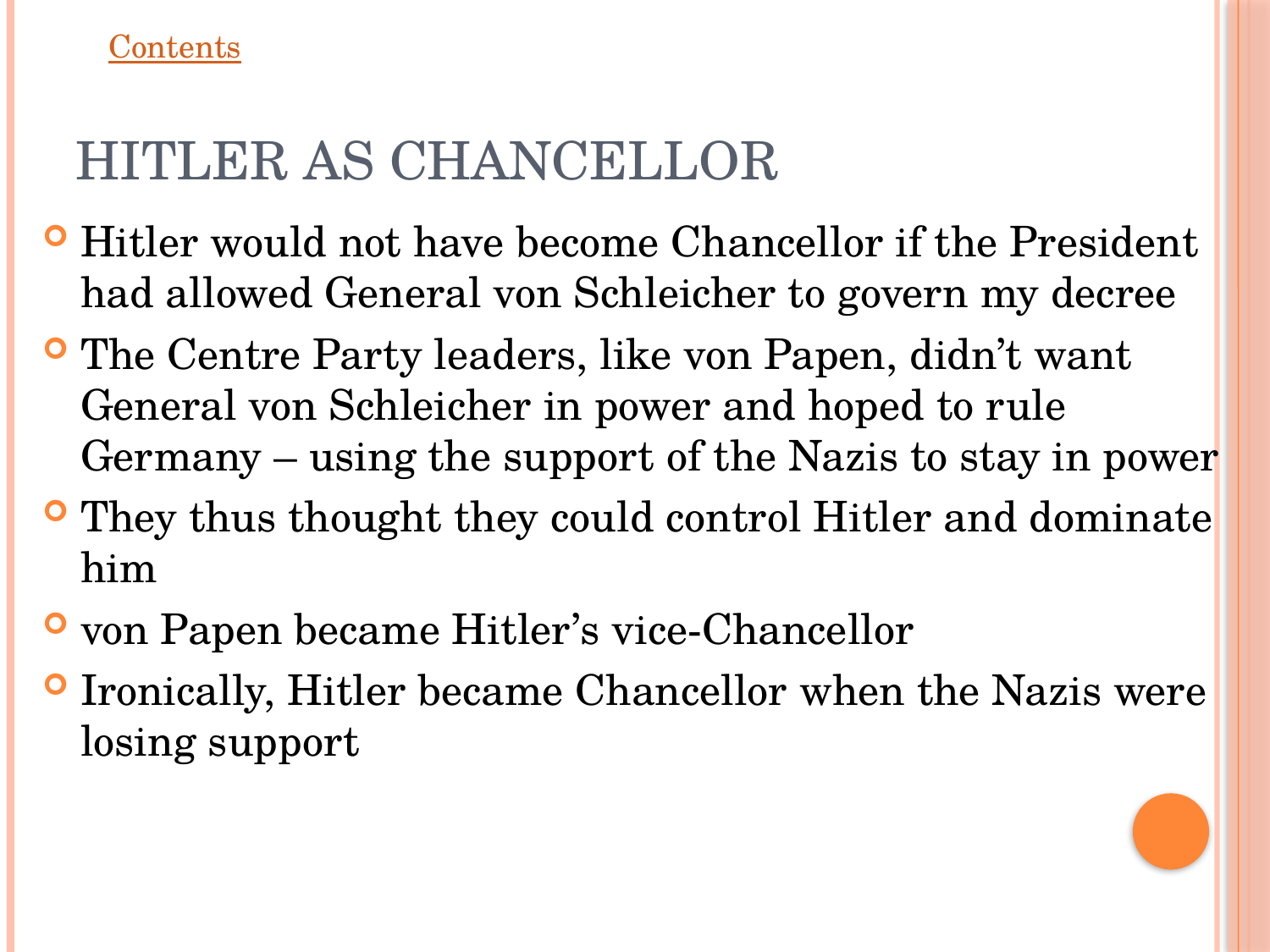

# Hitler as Chancellor
Hitler would not have become Chancellor if the President had allowed General von Schleicher to govern my decree
The Centre Party leaders, like von Papen, didn’t want General von Schleicher in power and hoped to rule Germany – using the support of the Nazis to stay in power
They thus thought they could control Hitler and dominate him
von Papen became Hitler’s vice-Chancellor
Ironically, Hitler became Chancellor when the Nazis were losing support